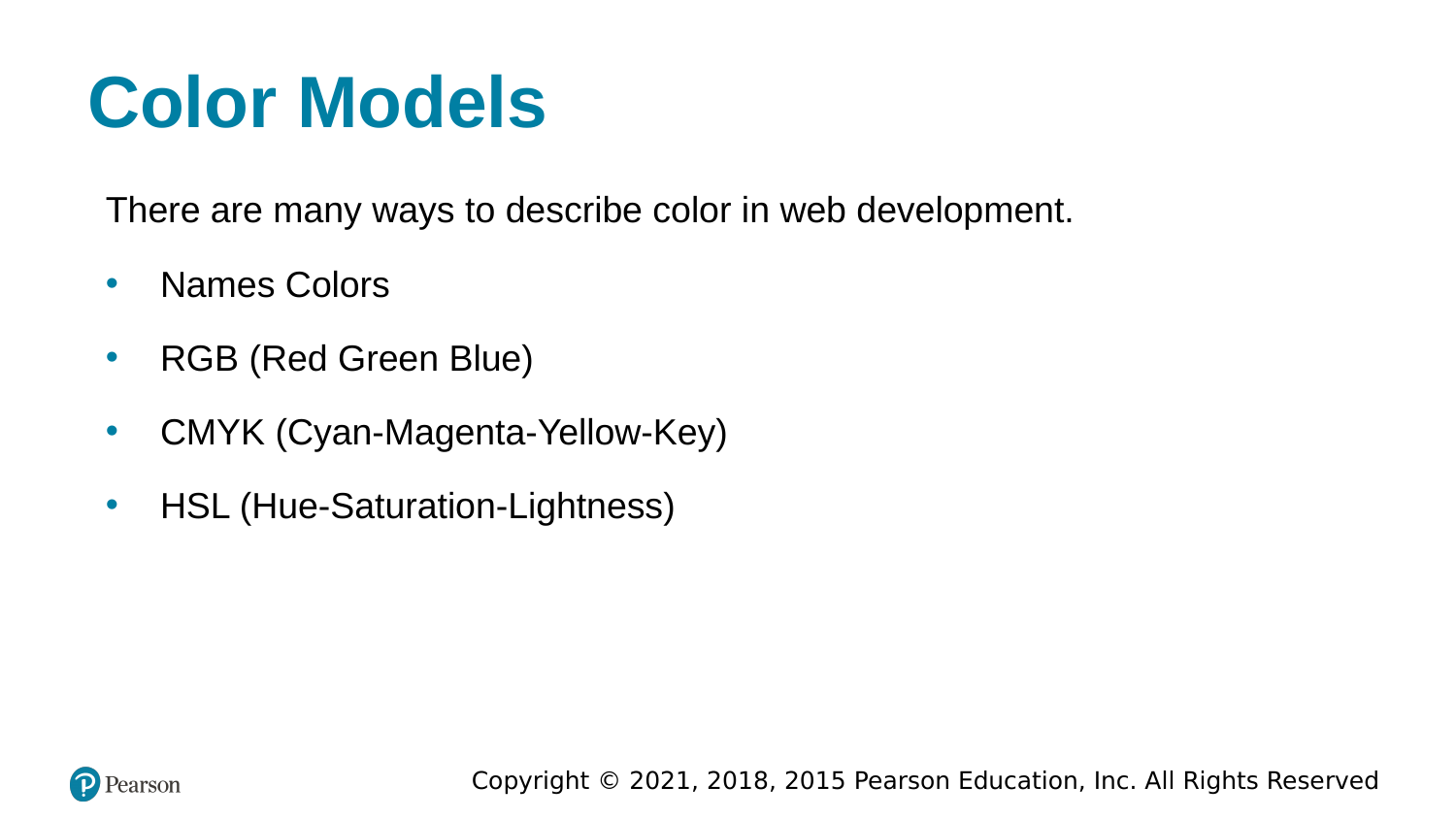

# Color Models
There are many ways to describe color in web development.
Names Colors
RGB (Red Green Blue)
CMYK (Cyan-Magenta-Yellow-Key)
HSL (Hue-Saturation-Lightness)